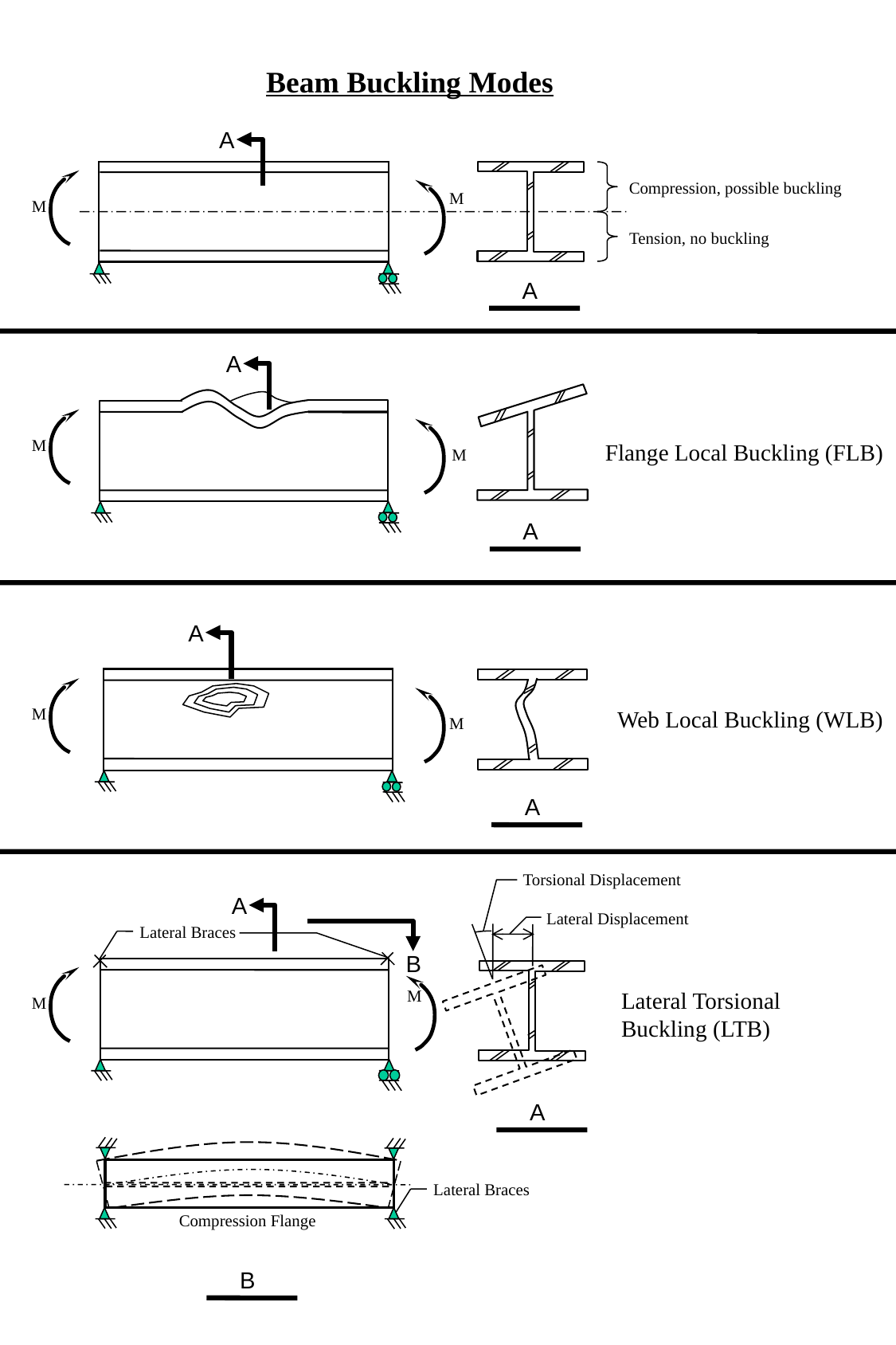

Beam Buckling Modes
A

Compression, possible buckling

M

M

Tension, no buckling

A

A

M
Flange Local Buckling (FLB)

M

A

A

M
Web Local Buckling (WLB)
M

A

Torsional Displacement

A
Lateral Displacement

Lateral Braces

B

M
Lateral Torsional
Buckling (LTB)

M

A

Lateral Braces

Compression Flange

B